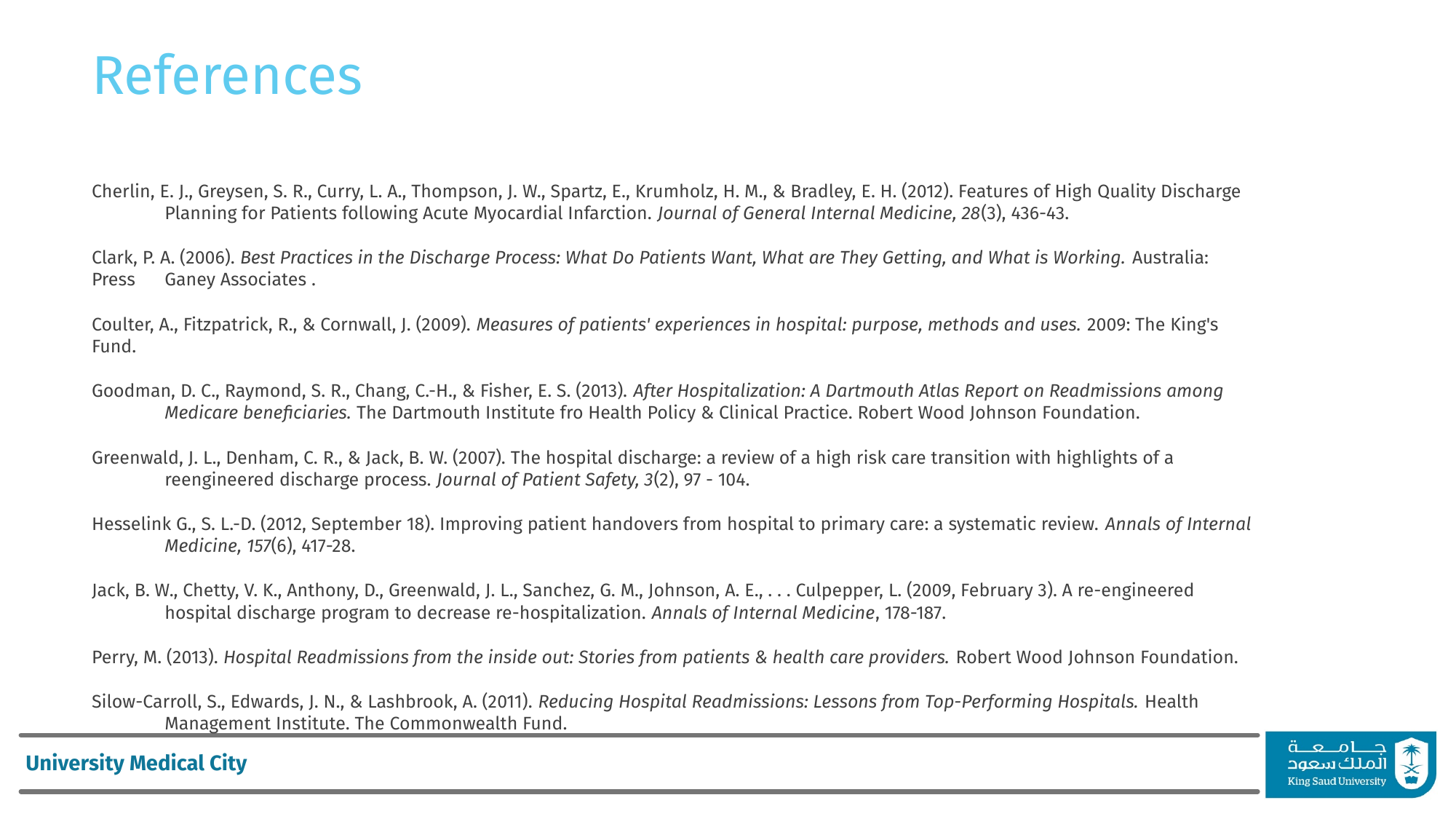

# References
Cherlin, E. J., Greysen, S. R., Curry, L. A., Thompson, J. W., Spartz, E., Krumholz, H. M., & Bradley, E. H. (2012). Features of High Quality Discharge 		Planning for Patients following Acute Myocardial Infarction. Journal of General Internal Medicine, 28(3), 436-43.

Clark, P. A. (2006). Best Practices in the Discharge Process: What Do Patients Want, What are They Getting, and What is Working. Australia: Press 		Ganey Associates .

Coulter, A., Fitzpatrick, R., & Cornwall, J. (2009). Measures of patients' experiences in hospital: purpose, methods and uses. 2009: The King's Fund.

Goodman, D. C., Raymond, S. R., Chang, C.-H., & Fisher, E. S. (2013). After Hospitalization: A Dartmouth Atlas Report on Readmissions among 			Medicare beneficiaries. The Dartmouth Institute fro Health Policy & Clinical Practice. Robert Wood Johnson Foundation.

Greenwald, J. L., Denham, C. R., & Jack, B. W. (2007). The hospital discharge: a review of a high risk care transition with highlights of a 				reengineered discharge process. Journal of Patient Safety, 3(2), 97 - 104.

Hesselink G., S. L.-D. (2012, September 18). Improving patient handovers from hospital to primary care: a systematic review. Annals of Internal 			Medicine, 157(6), 417-28.

Jack, B. W., Chetty, V. K., Anthony, D., Greenwald, J. L., Sanchez, G. M., Johnson, A. E., . . . Culpepper, L. (2009, February 3). A re-engineered 			hospital discharge program to decrease re-hospitalization. Annals of Internal Medicine, 178-187.

Perry, M. (2013). Hospital Readmissions from the inside out: Stories from patients & health care providers. Robert Wood Johnson Foundation.

Silow-Carroll, S., Edwards, J. N., & Lashbrook, A. (2011). Reducing Hospital Readmissions: Lessons from Top-Performing Hospitals. Health 				Management Institute. The Commonwealth Fund.